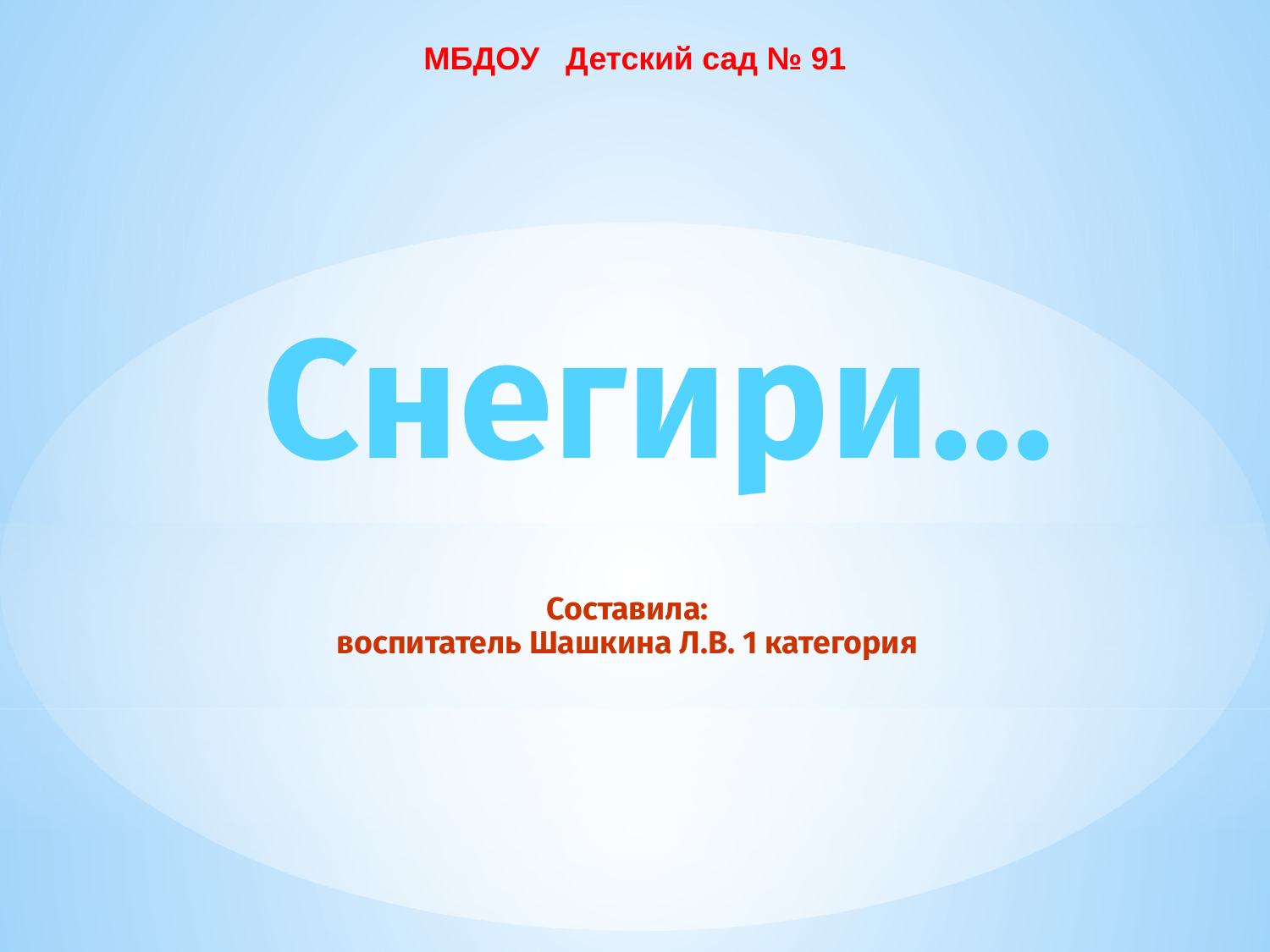

МБДОУ   Детский сад № 91
Снегири…
Составила:
воспитатель Шашкина Л.В. 1 категория